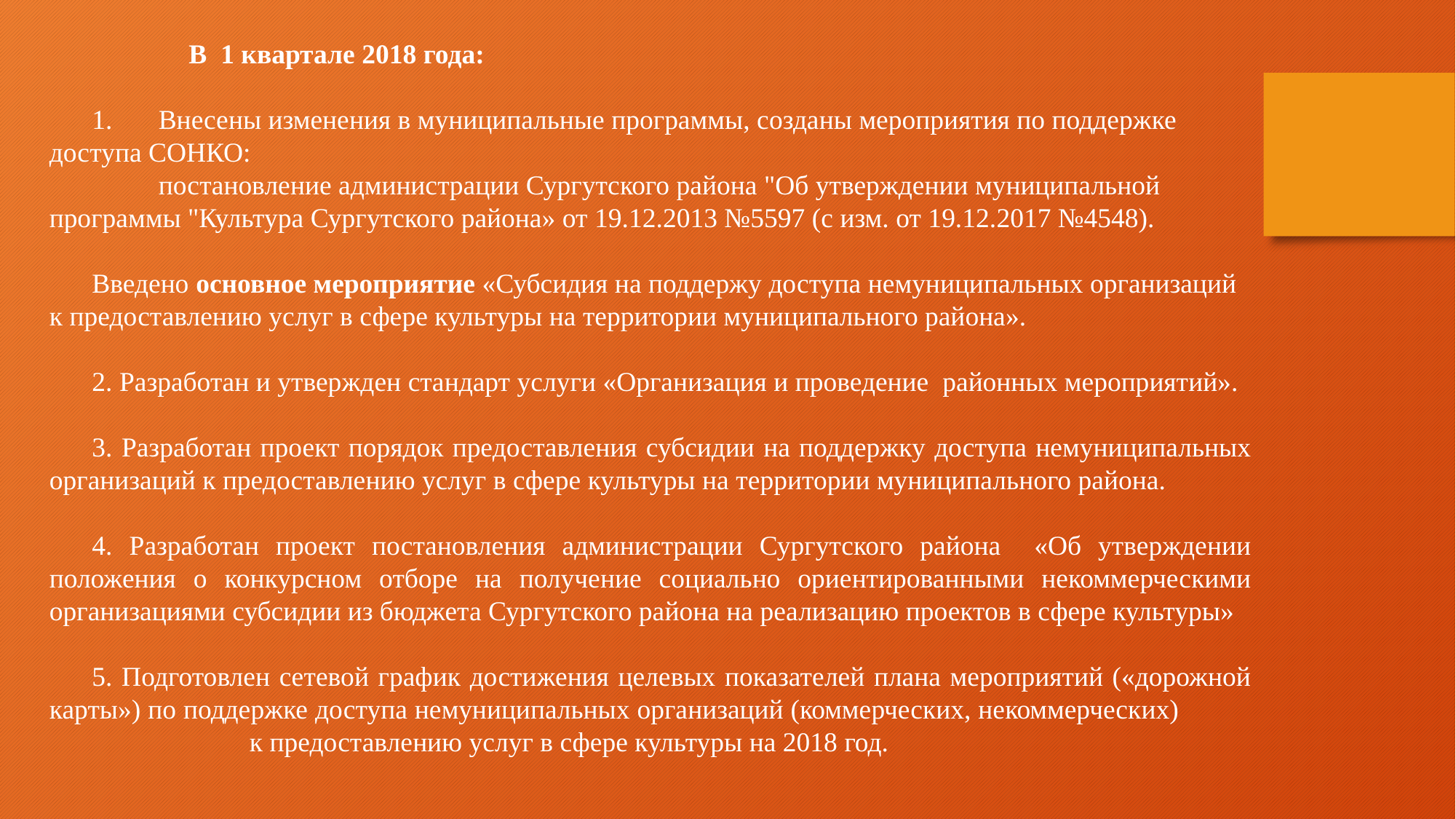

В  1 квартале 2018 года:

1.	Внесены изменения в муниципальные программы, созданы мероприятия по поддержке доступа СОНКО:
	постановление администрации Сургутского района "Об утверждении муниципальной программы "Культура Сургутского района» от 19.12.2013 №5597 (с изм. от 19.12.2017 №4548).

Введено основное мероприятие «Субсидия на поддержу доступа немуниципальных организаций к предоставлению услуг в сфере культуры на территории муниципального района».

2. Разработан и утвержден стандарт услуги «Организация и проведение  районных мероприятий».

3. Разработан проект порядок предоставления субсидии на поддержку доступа немуниципальных организаций к предоставлению услуг в сфере культуры на территории муниципального района.

4. Разработан проект постановления администрации Сургутского района  «Об утверждении положения о конкурсном отборе на получение социально ориентированными некоммерческими организациями субсидии из бюджета Сургутского района на реализацию проектов в сфере культуры»

5. Подготовлен сетевой график достижения целевых показателей плана мероприятий («дорожной карты») по поддержке доступа немуниципальных организаций (коммерческих, некоммерческих)                                        к предоставлению услуг в сфере культуры на 2018 год.